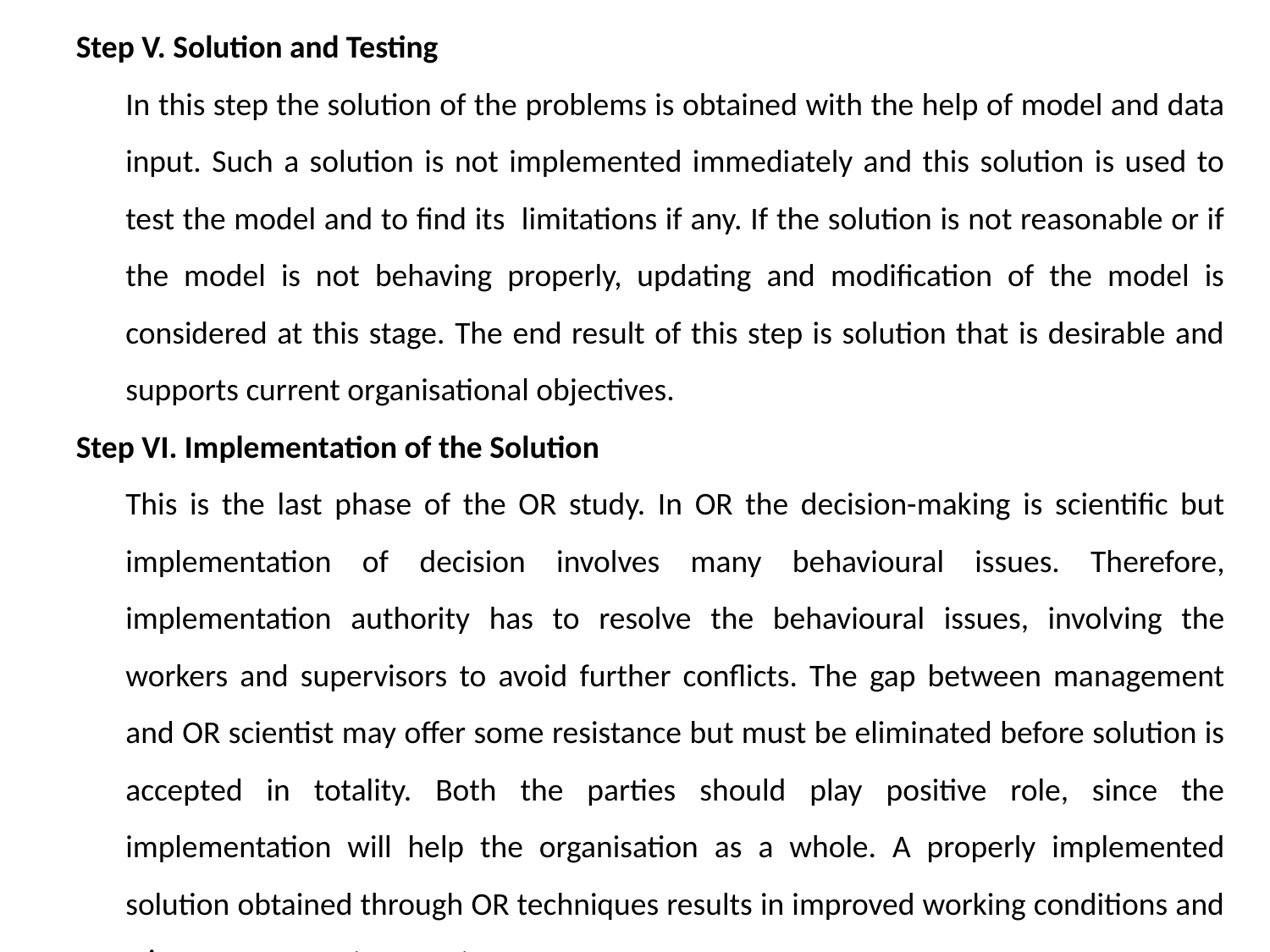

Step V. Solution and Testing
In this step the solution of the problems is obtained with the help of model and data input. Such a solution is not implemented immediately and this solution is used to test the model and to find its  limitations if any. If the solution is not reasonable or if the model is not behaving properly, updating and modification of the model is considered at this stage. The end result of this step is solution that is desirable and supports current organisational objectives.
Step VI. Implementation of the Solution
This is the last phase of the OR study. In OR the decision-making is scientific but implementation of decision involves many behavioural issues. Therefore, implementation authority has to resolve the behavioural issues, involving the workers and supervisors to avoid further conflicts. The gap between management and OR scientist may offer some resistance but must be eliminated before solution is accepted in totality. Both the parties should play positive role, since the implementation will help the organisation as a whole. A properly implemented solution obtained through OR techniques results in improved working conditions and wins management support